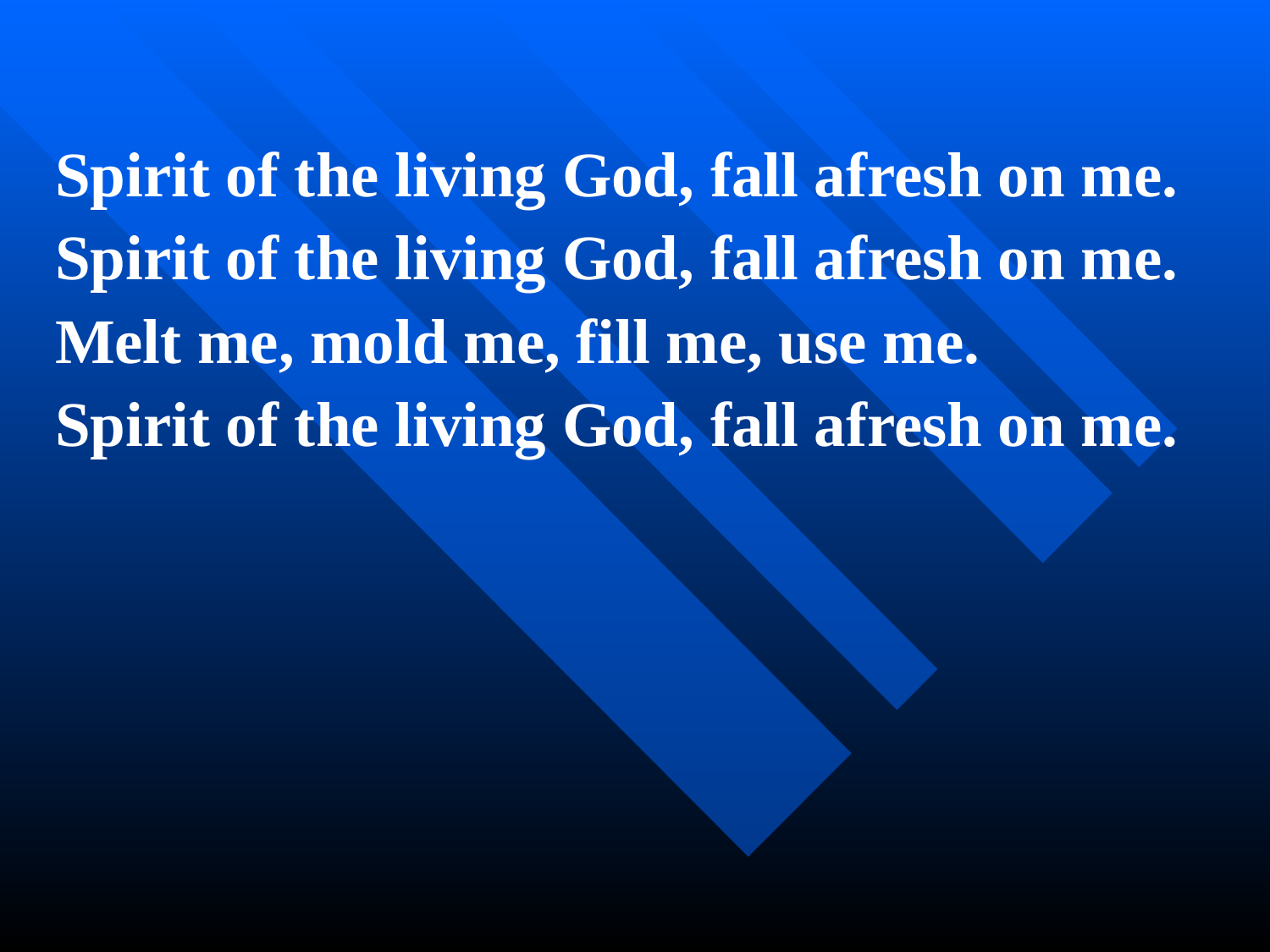

Spirit of the living God, fall afresh on me.
Spirit of the living God, fall afresh on me.
Melt me, mold me, fill me, use me.
Spirit of the living God, fall afresh on me.